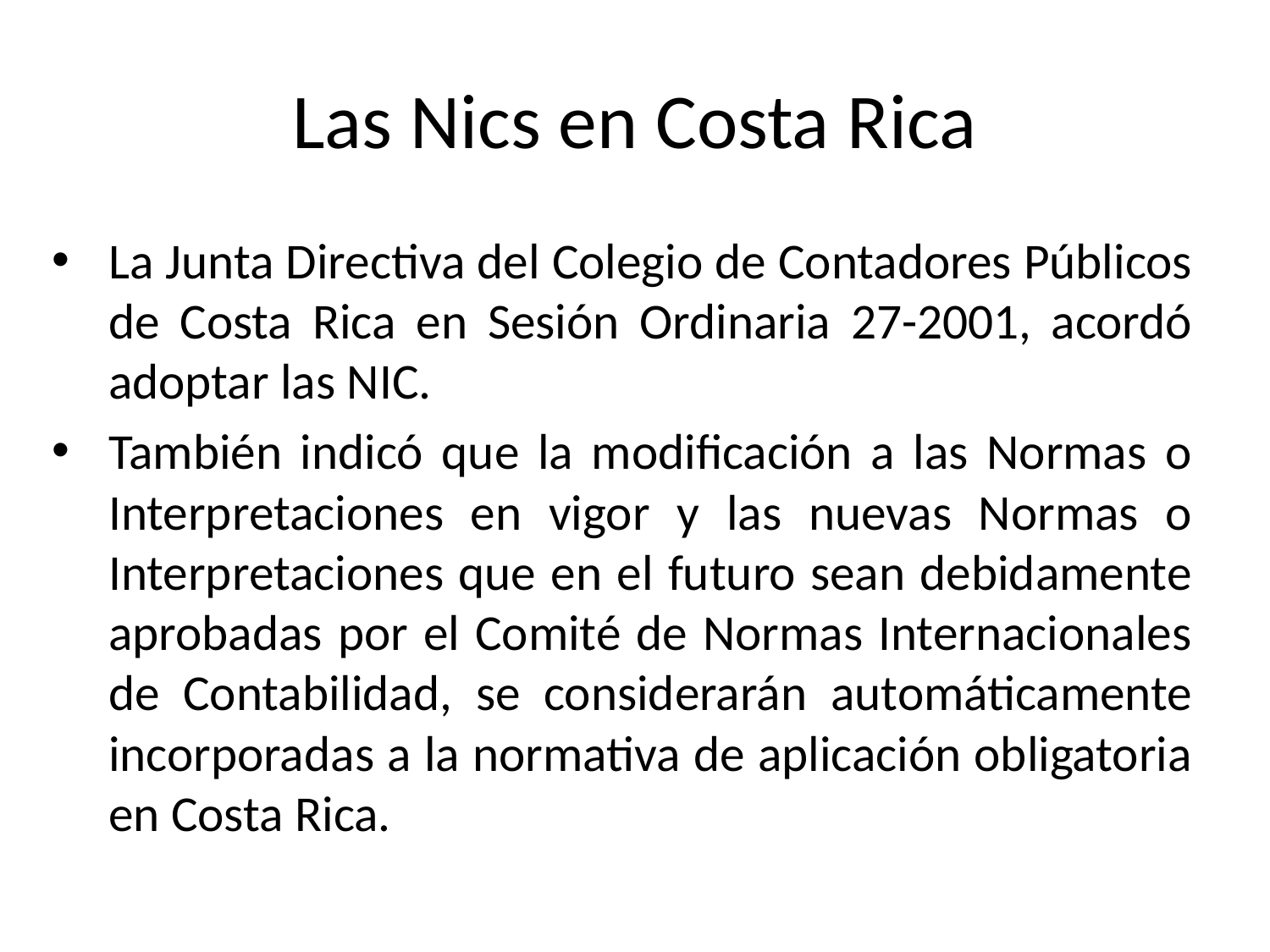

# Las Nics en Costa Rica
La Junta Directiva del Colegio de Contadores Públicos de Costa Rica en Sesión Ordinaria 27-2001, acordó adoptar las NIC.
También indicó que la modificación a las Normas o Interpretaciones en vigor y las nuevas Normas o Interpretaciones que en el futuro sean debidamente aprobadas por el Comité de Normas Internacionales de Contabilidad, se considerarán automáticamente incorporadas a la normativa de aplicación obligatoria en Costa Rica.